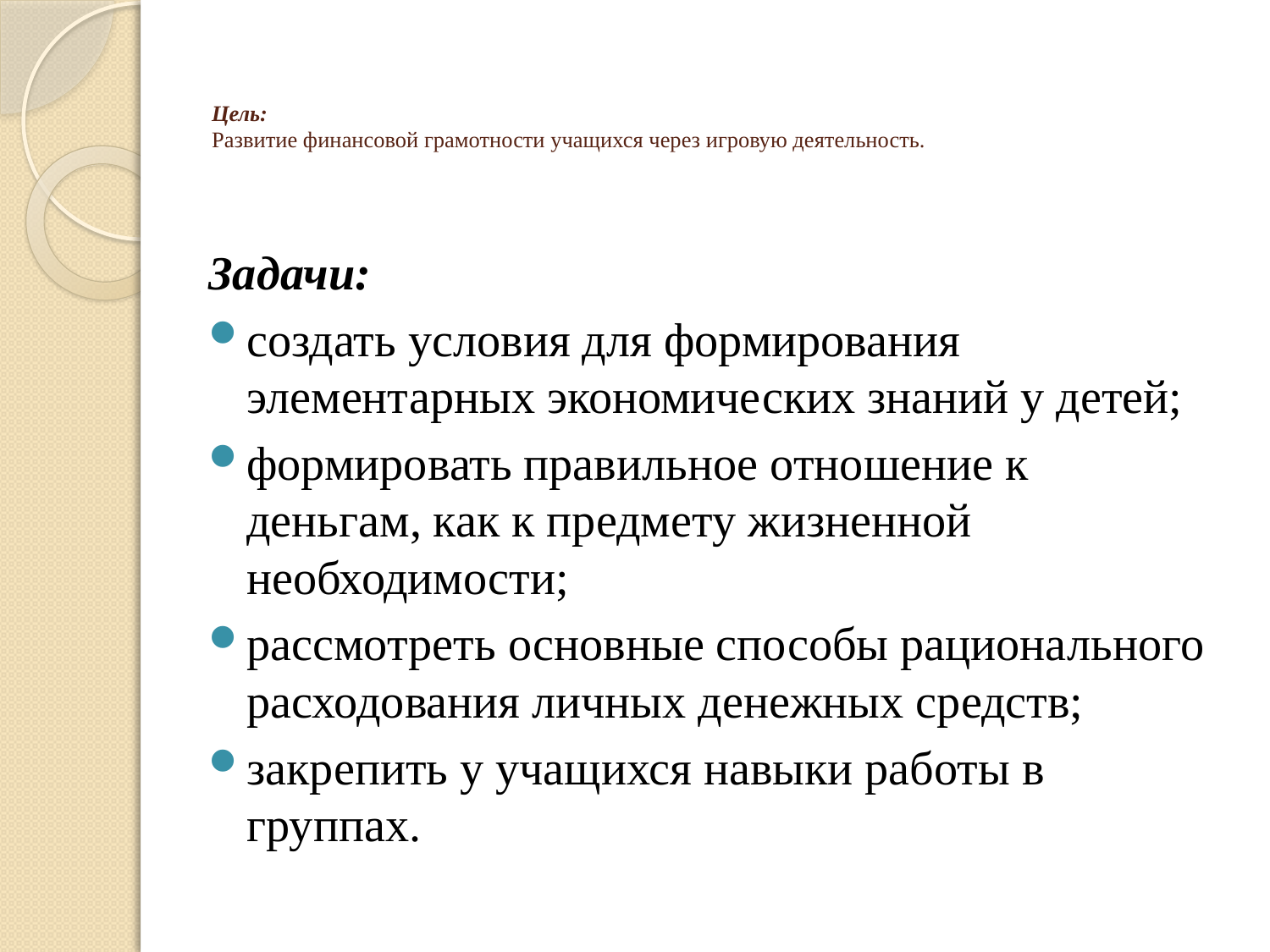

# Цель: Развитие финансовой грамотности учащихся через игровую деятельность.
Задачи:
создать условия для формирования элементарных экономических знаний у детей;
формировать правильное отношение к деньгам, как к предмету жизненной необходимости;
рассмотреть основные способы рационального расходования личных денежных средств;
закрепить у учащихся навыки работы в группах.